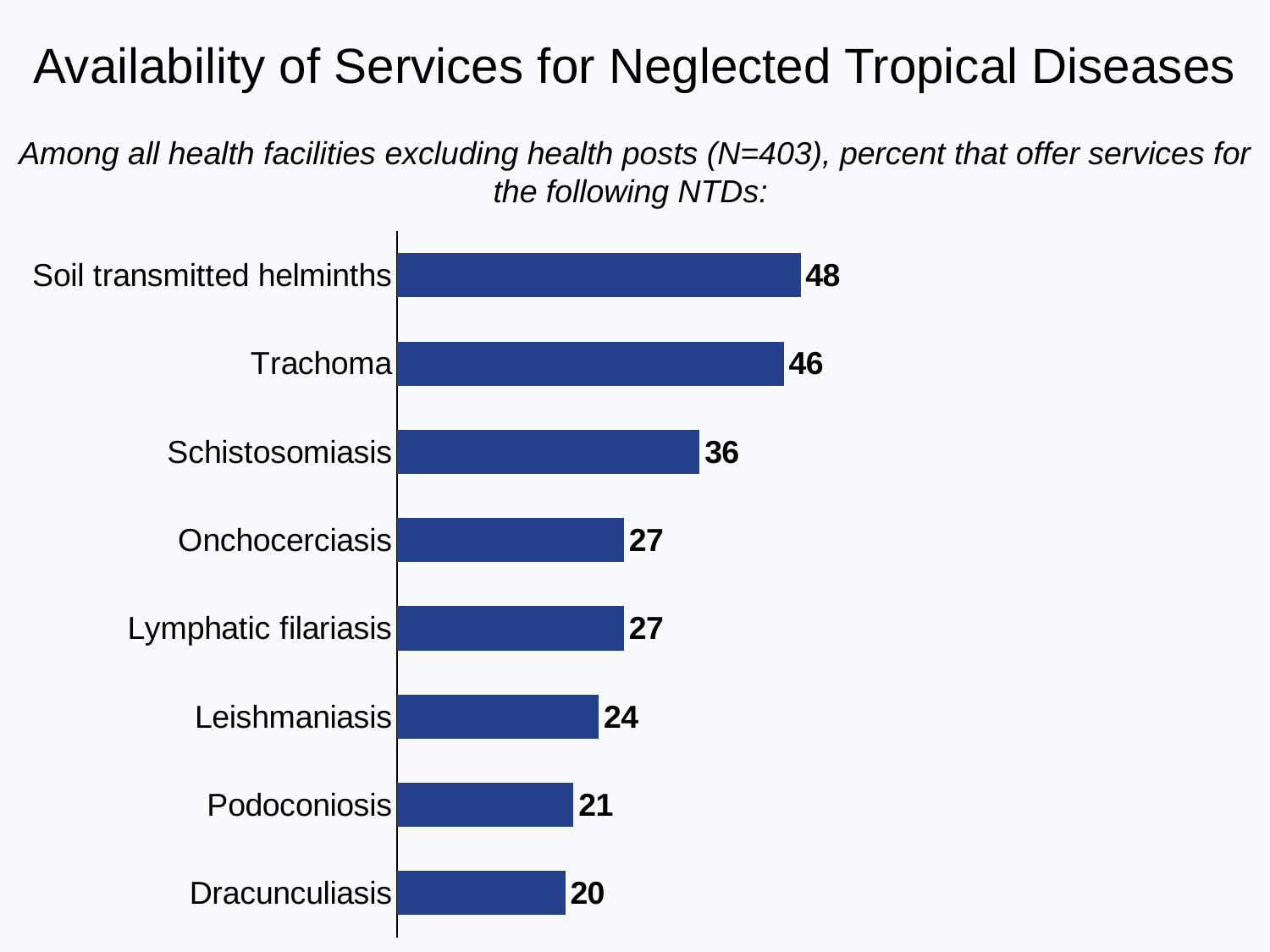

# Availability of Services for Neglected Tropical Diseases
Among all health facilities excluding health posts (N=403), percent that offer services for the following NTDs:

### Chart

| Category | Series 1 |
|---|---|
| Soil transmitted helminths | 48.0 |
| Trachoma | 46.0 |
| Schistosomiasis | 36.0 |
| Onchocerciasis | 27.0 |
| Lymphatic filariasis | 27.0 |
| Leishmaniasis | 24.0 |
| Podoconiosis | 21.0 |
| Dracunculiasis | 20.0 |